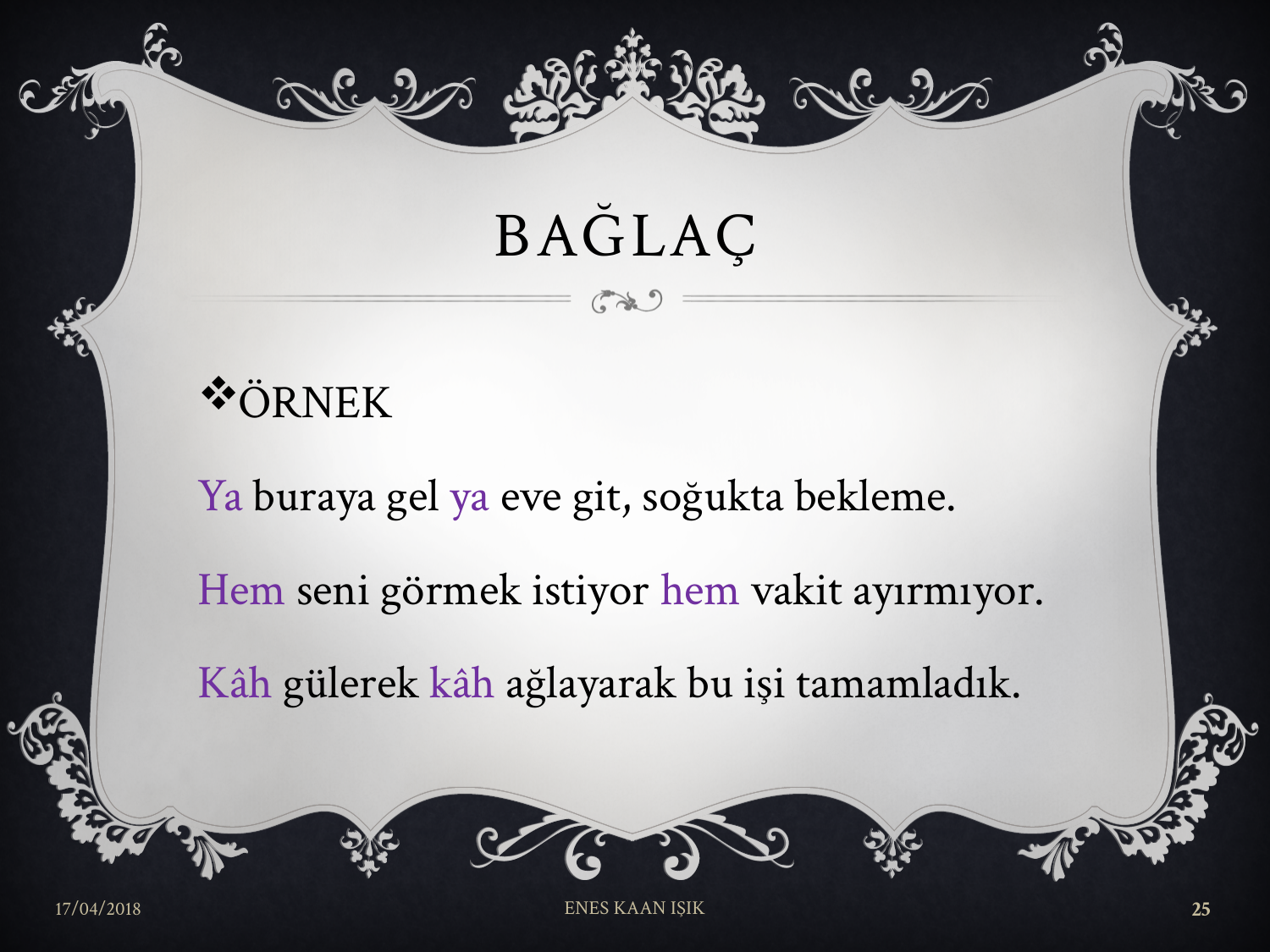

# BAĞLAÇ
ÖRNEK
Ya buraya gel ya eve git, soğukta bekleme.
Hem seni görmek istiyor hem vakit ayırmıyor.
Kâh gülerek kâh ağlayarak bu işi tamamladık.
17/04/2018
ENES KAAN IŞIK
25